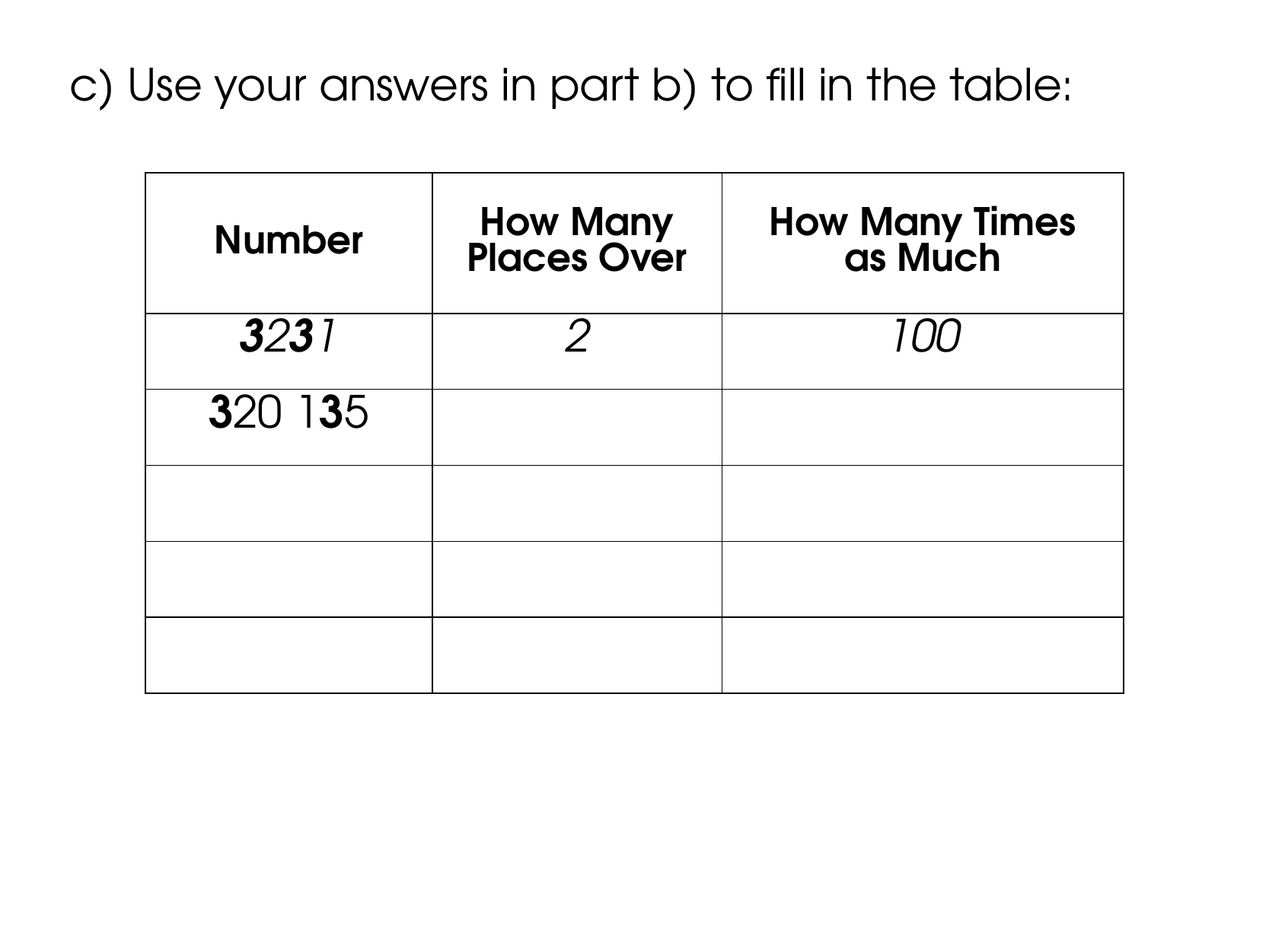

c) Use your answers in part b) to fill in the table:
| Number | How Many Places Over | How Many Times as Much |
| --- | --- | --- |
| 3231 | 2 | 100 |
| --- | --- | --- |
| 320 135 |  |  |
|  |  |  |
|  |  |  |
|  |  |  |